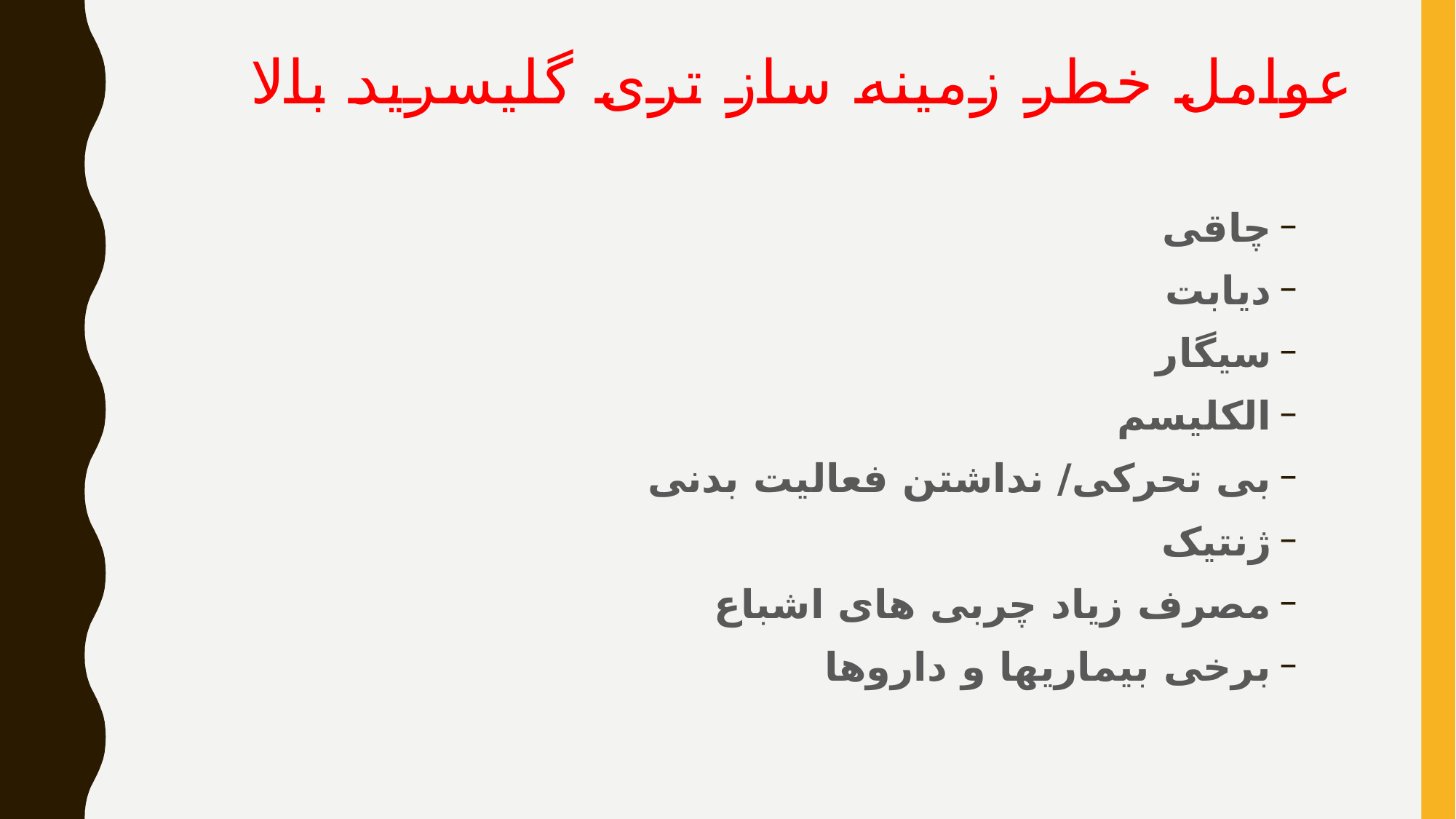

# عوامل خطر زمینه ساز تری گلیسرید بالا
چاقی
دیابت
سیگار
الکلیسم
بی تحرکی/ نداشتن فعالیت بدنی
ژنتیک
مصرف زیاد چربی های اشباع
برخی بیماریها و داروها